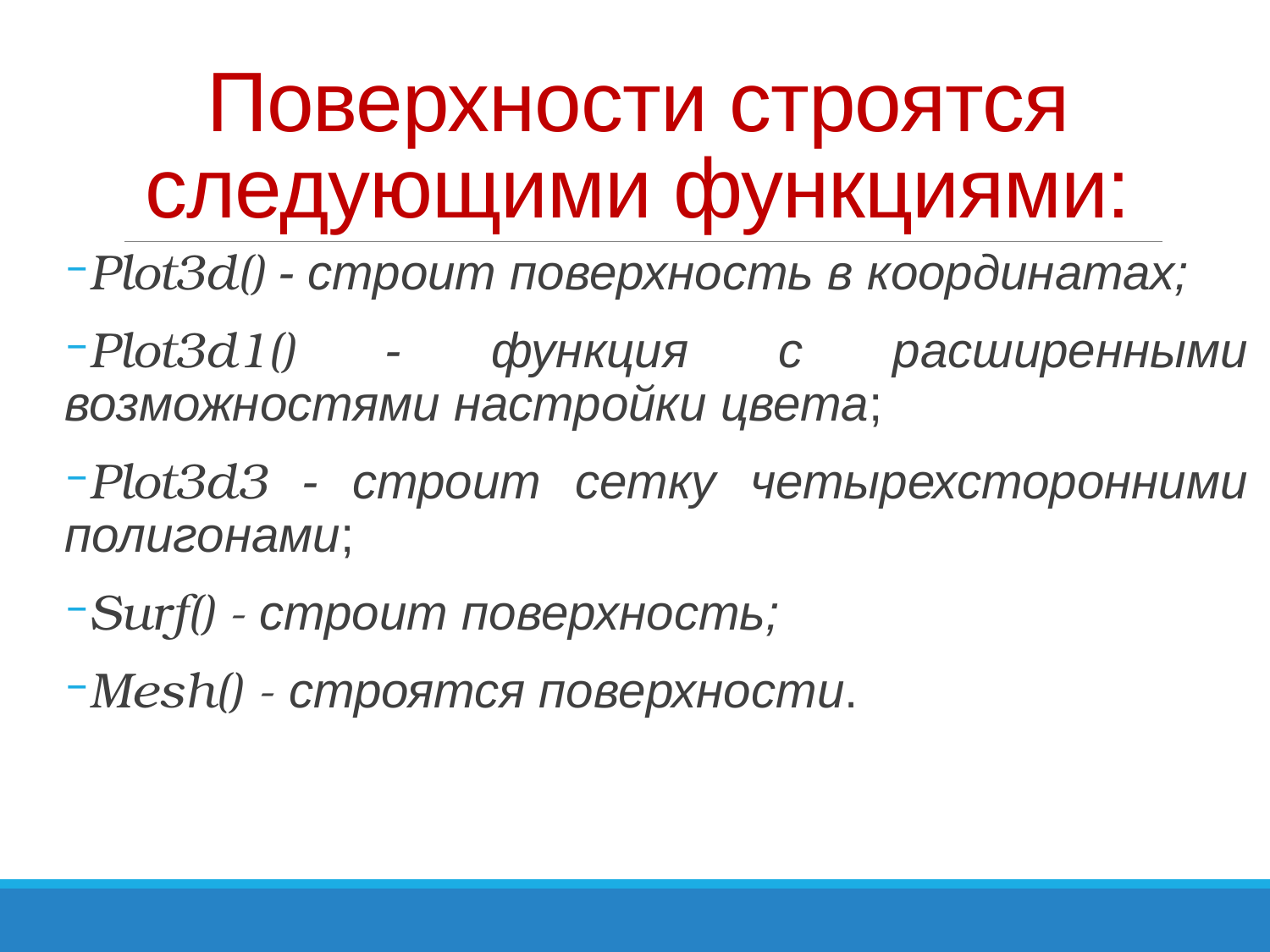

# Поверхности строятся следующими функциями:
Plot3d() - строит поверхность в координатах;
Plot3d1() - функция с расширенными возможностями настройки цвета;
Plot3d3 - строит сетку четырехсторонними полигонами;
Surf() - строит поверхность;
Mesh() - строятся поверхности.